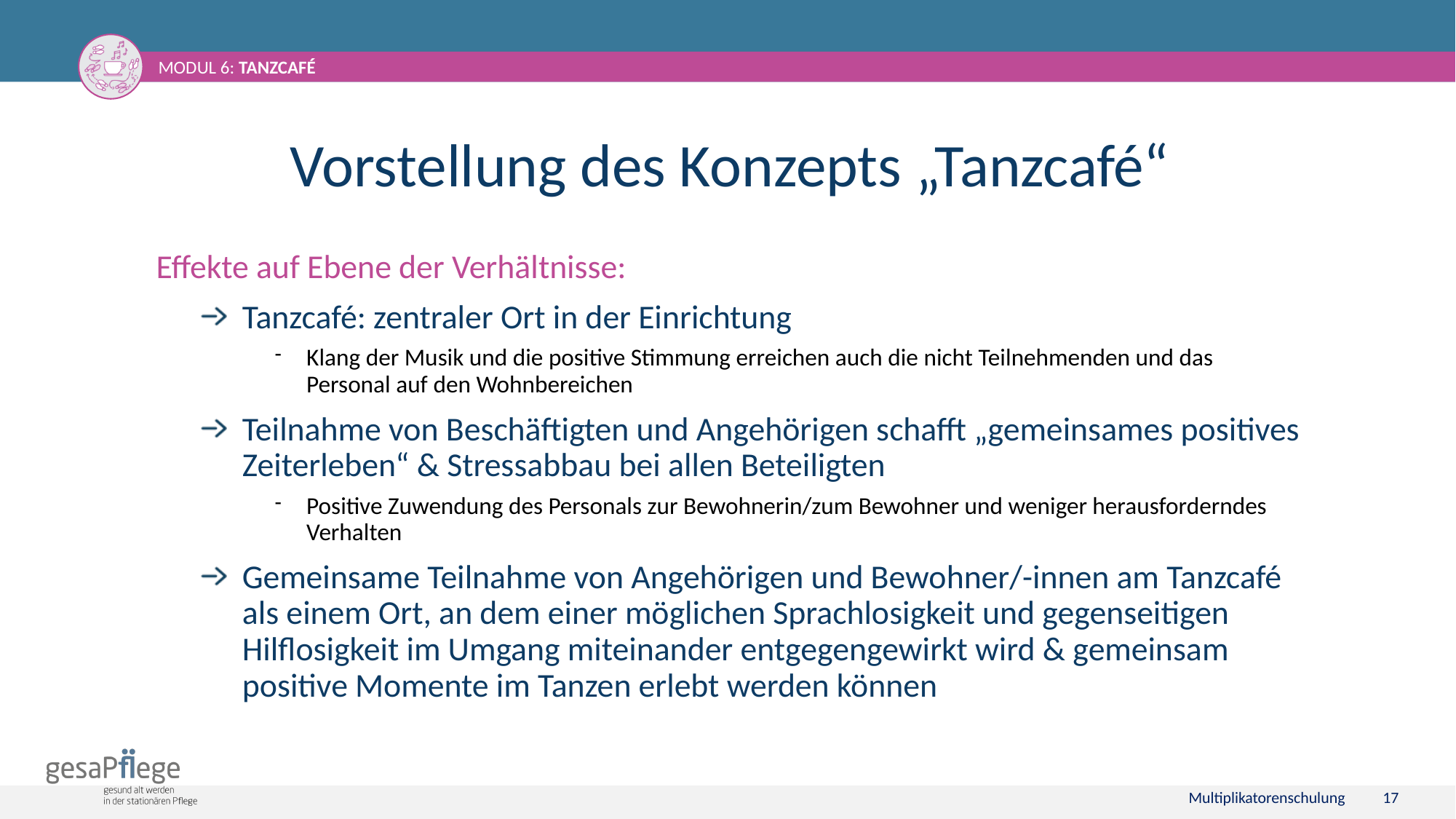

# Vorstellung des Konzepts „Tanzcafé“
Effekte auf Ebene der Verhältnisse:
Tanzcafé: zentraler Ort in der Einrichtung
Klang der Musik und die positive Stimmung erreichen auch die nicht Teilnehmenden und das Personal auf den Wohnbereichen
Teilnahme von Beschäftigten und Angehörigen schafft „gemeinsames positives Zeiterleben“ & Stressabbau bei allen Beteiligten
Positive Zuwendung des Personals zur Bewohnerin/zum Bewohner und weniger herausforderndes  Verhalten
Gemeinsame Teilnahme von Angehörigen und Bewohner/-innen am Tanzcafé als einem Ort, an dem einer möglichen Sprachlosigkeit und gegenseitigen Hilflosigkeit im Umgang miteinander entgegengewirkt wird & gemeinsam positive Momente im Tanzen erlebt werden können

Multiplikatorenschulung
17